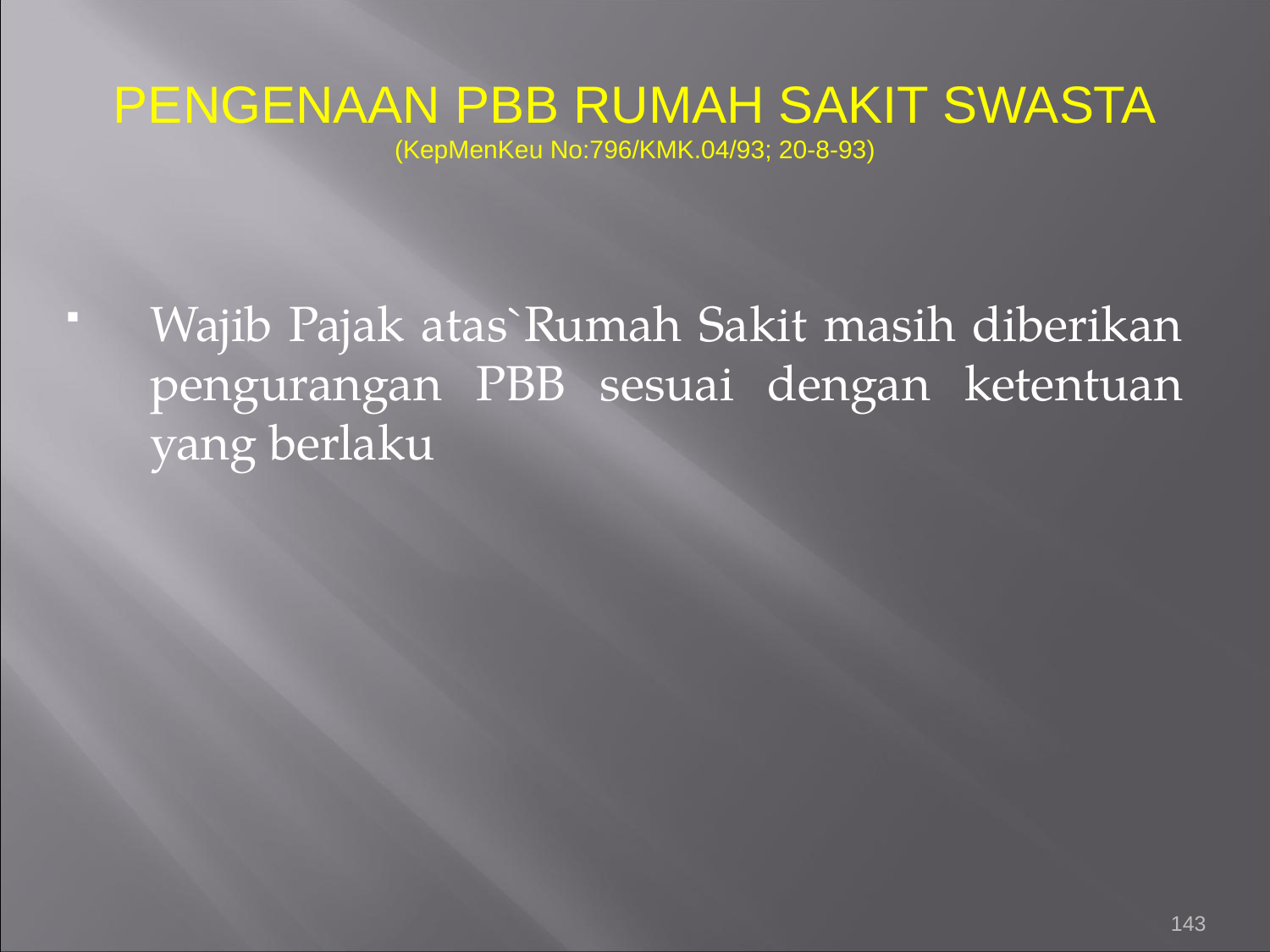

# PENGENAAN PBB RUMAH SAKIT SWASTA (KepMenKeu No:796/KMK.04/93; 20-8-93)
Wajib Pajak atas`Rumah Sakit masih diberikan pengurangan PBB sesuai dengan ketentuan yang berlaku
143